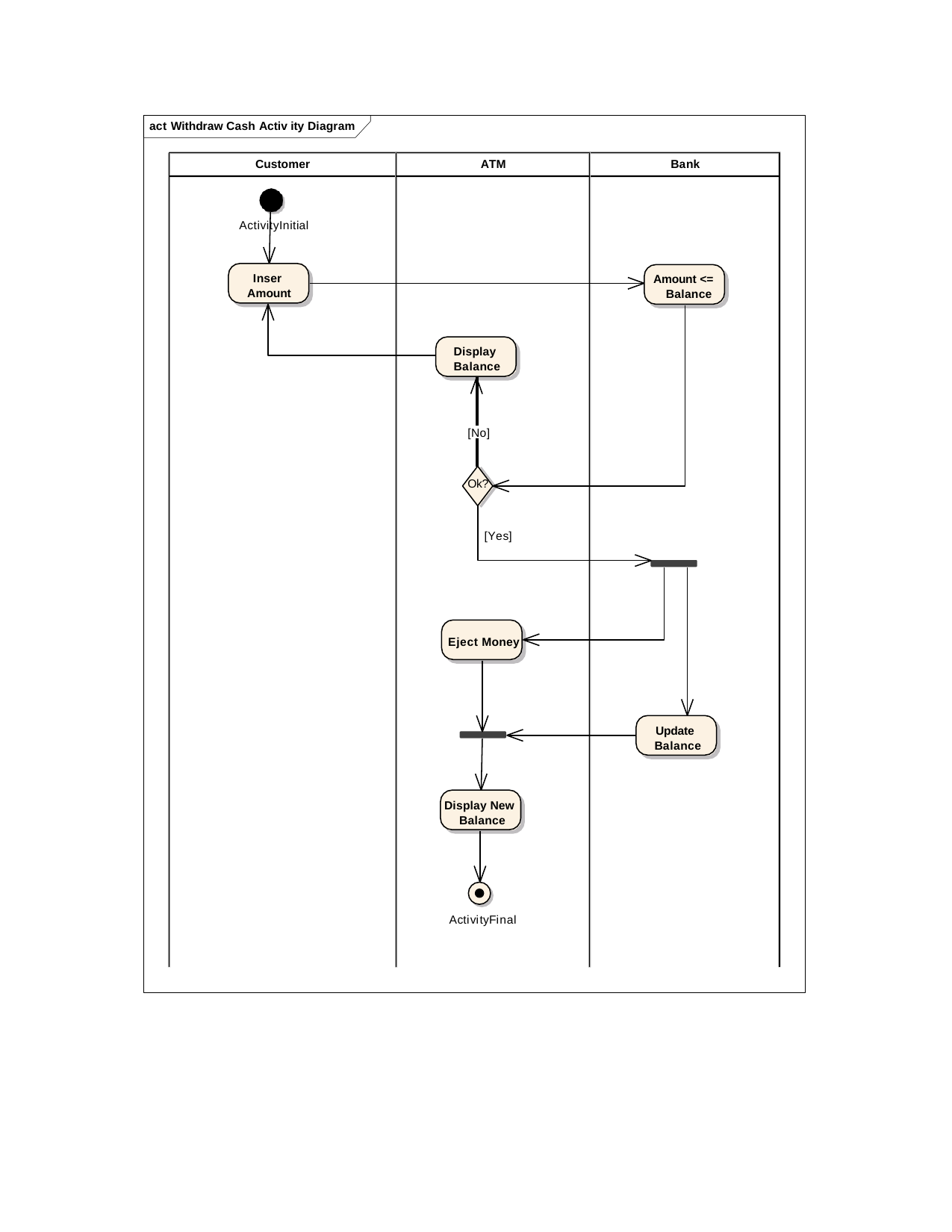

act Withdraw Cash Activ ity Diagram

Customer

ATM
Bank

ActivityInitial

Inser  Amount
Amount <=  Balance

Display  Balance
[No]

Ok?

[Yes]

Eject Money
Update  Balance

Display New  Balance

ActivityFinal